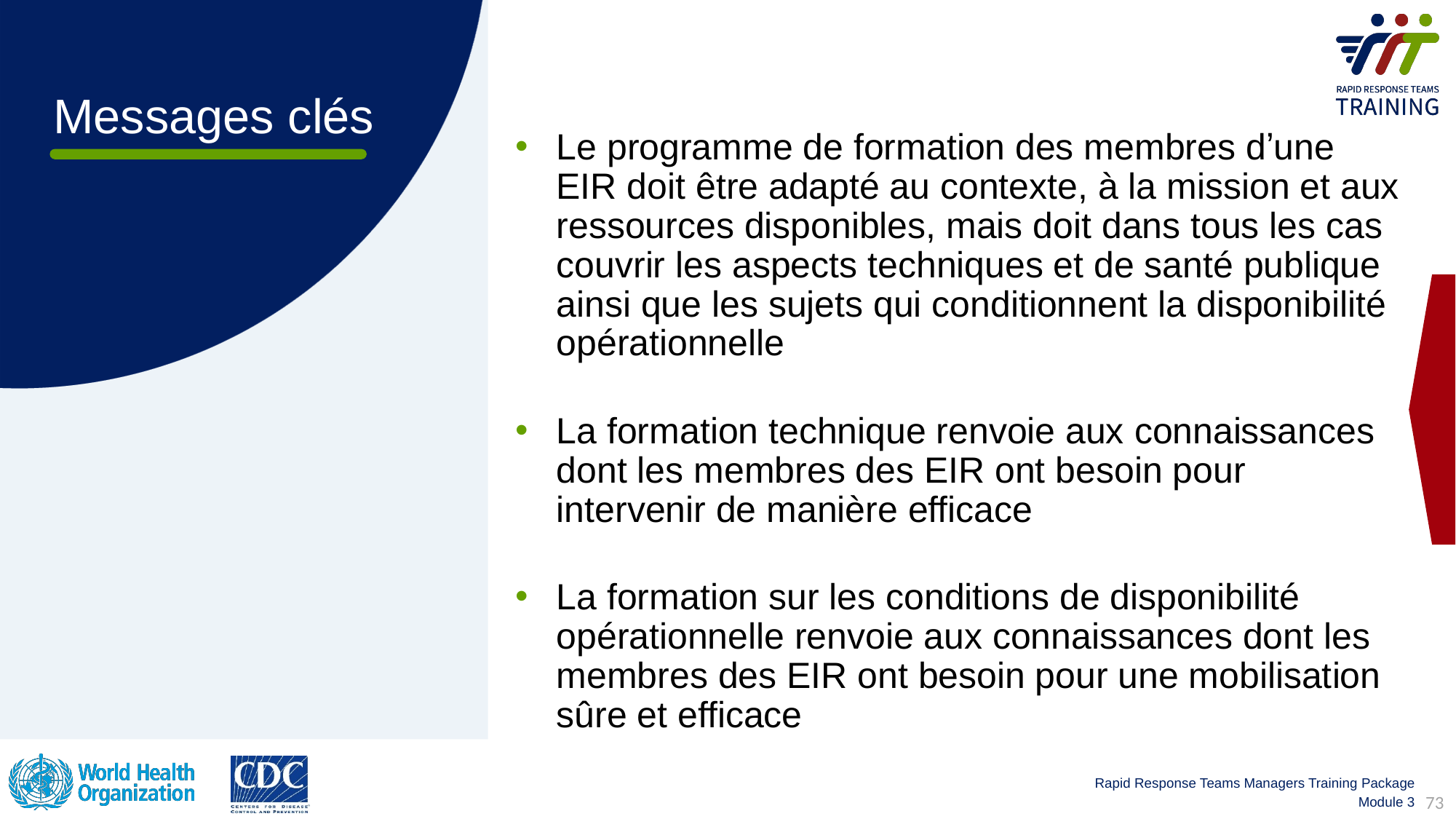

​Le programme de formation des membres dʼune EIR doit être adapté au contexte, à la mission et aux ressources disponibles, mais doit dans tous les cas couvrir les aspects techniques et de santé publique ainsi que les sujets qui conditionnent la disponibilité opérationnelle

La formation technique renvoie aux connaissances dont les membres des EIR ont besoin pour intervenir de manière efficace

La formation sur les conditions de disponibilité opérationnelle renvoie aux connaissances dont les membres des EIR ont besoin pour une mobilisation sûre et efficace
73